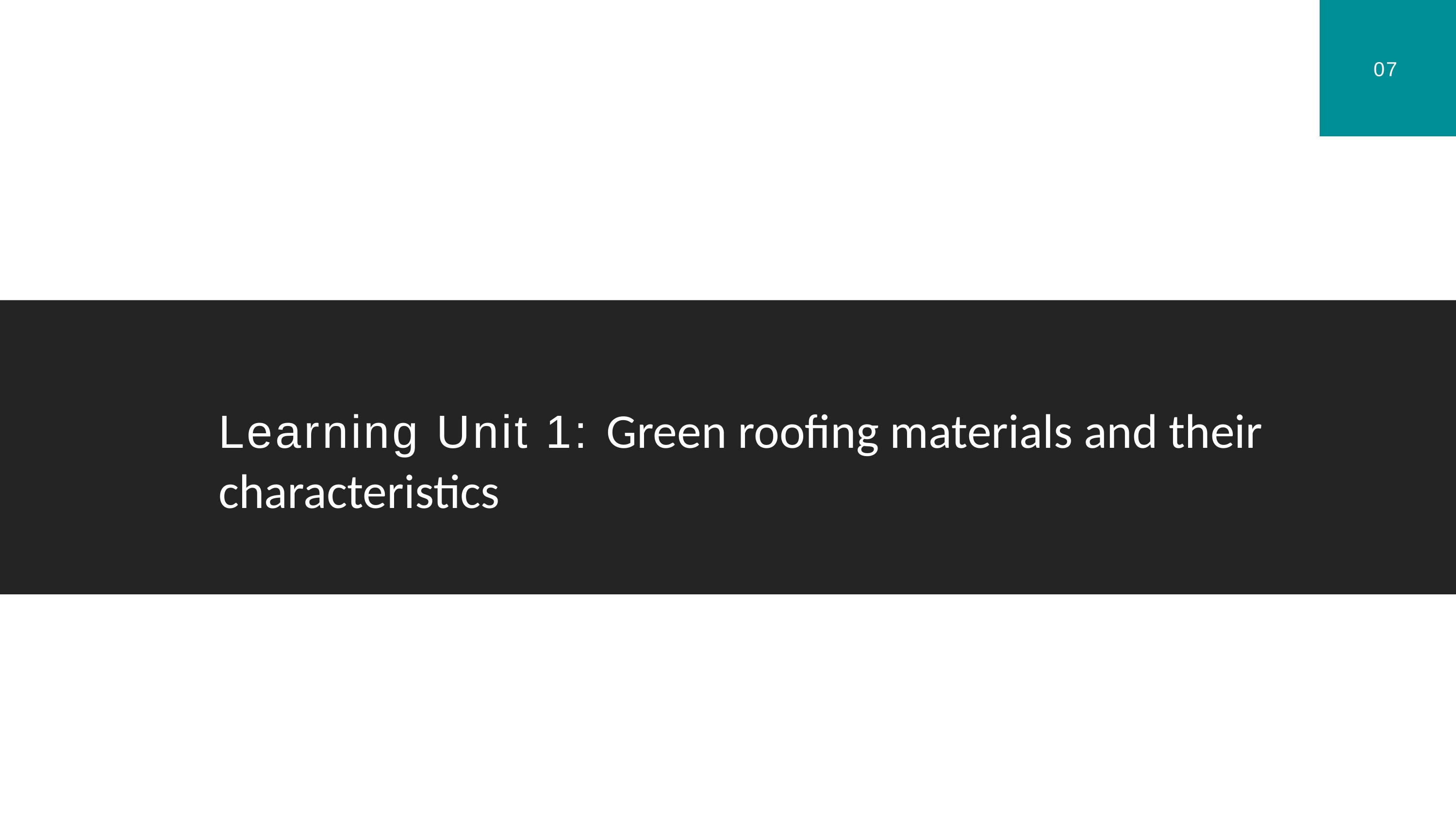

07

Learning Unit 1: Green roofing materials and their characteristics